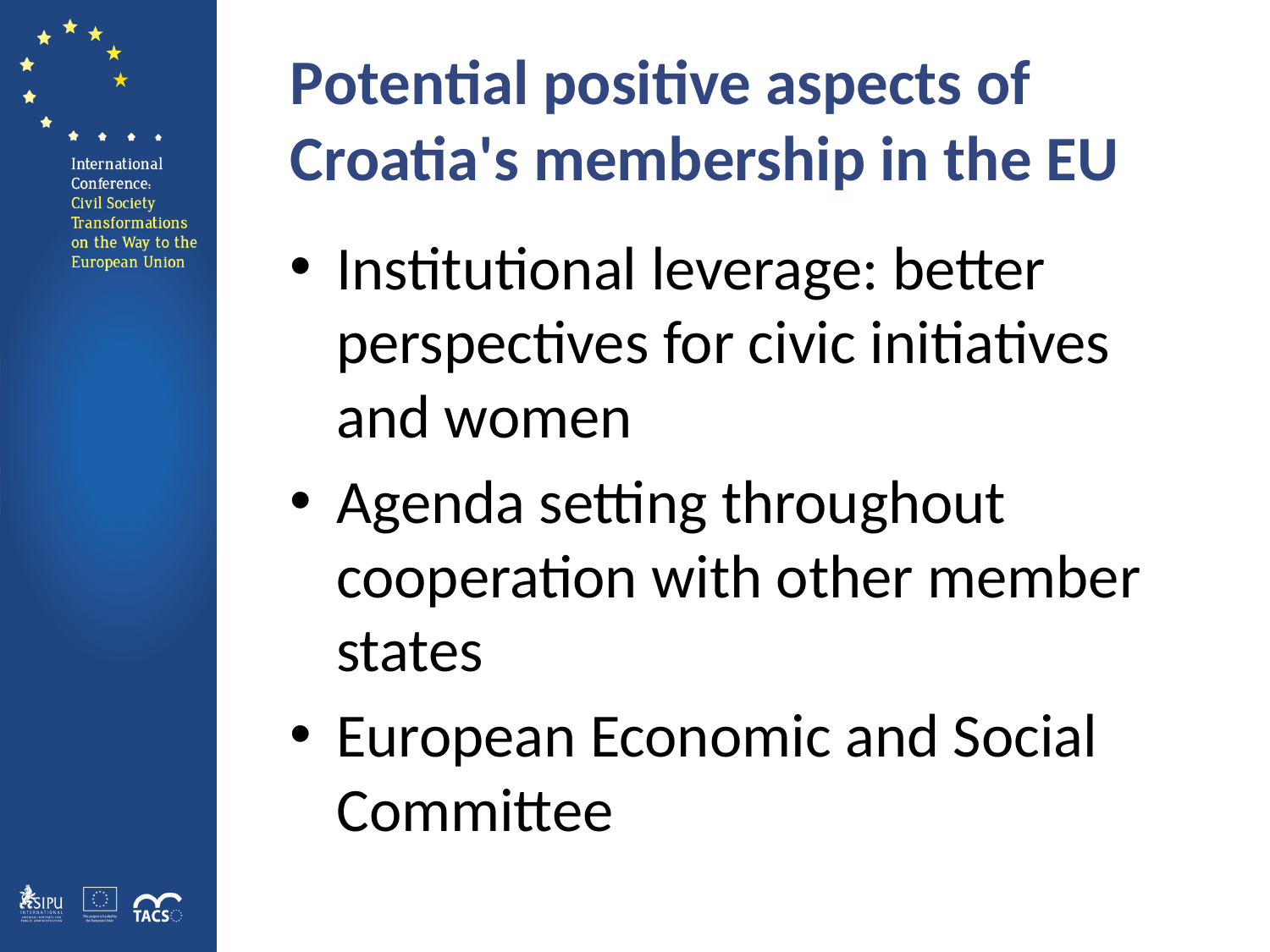

# Potential positive aspects of Croatia's membership in the EU
Institutional leverage: better perspectives for civic initiatives and women
Agenda setting throughout cooperation with other member states
European Economic and Social Committee